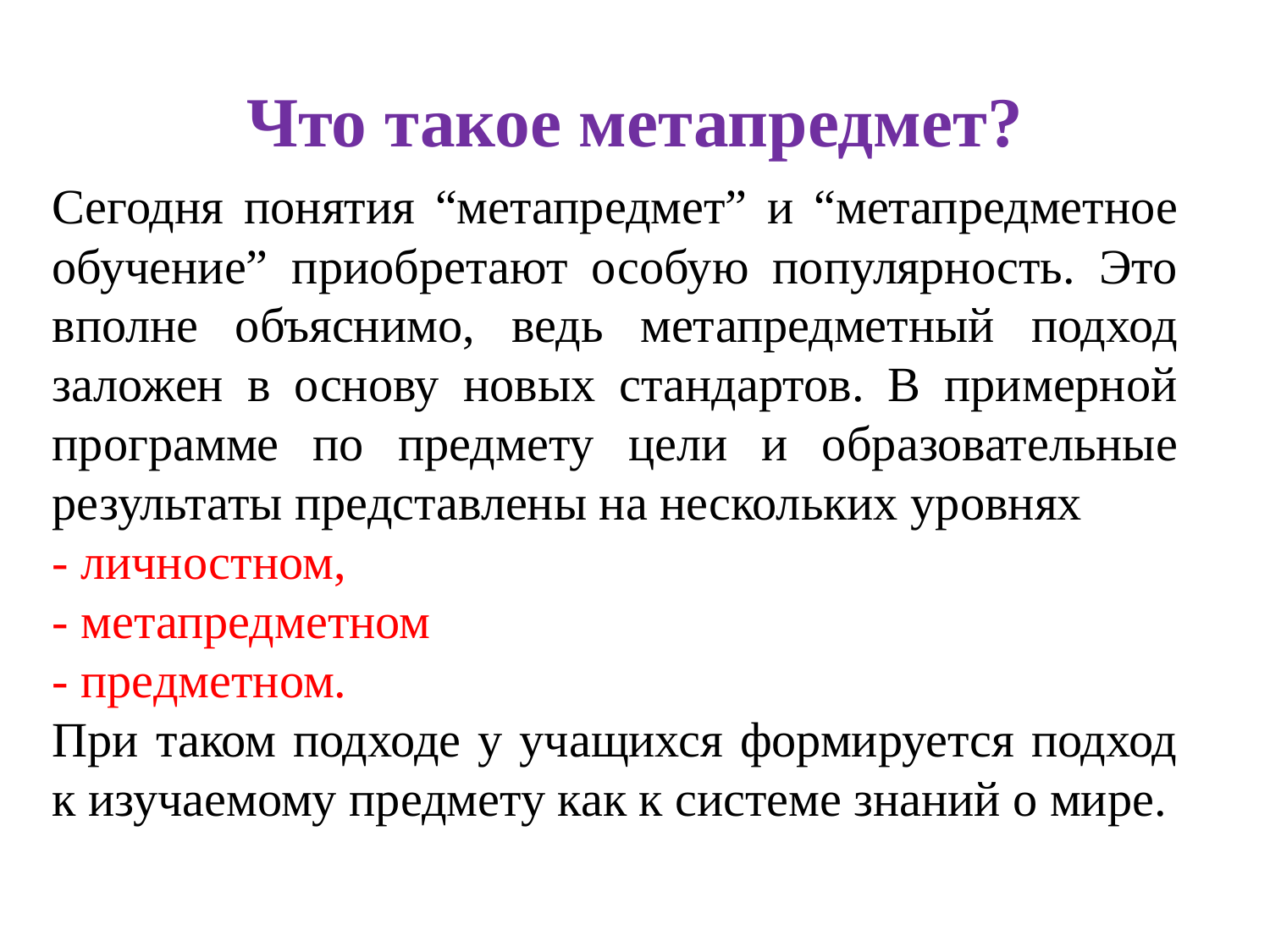

# Что такое метапредмет?
Сегодня понятия “метапредмет” и “метапредметное обучение” приобретают особую популярность. Это вполне объяснимо, ведь метапредметный подход заложен в основу новых стандартов. В примерной программе по предмету цели и образовательные результаты представлены на нескольких уровнях
- личностном,
- метапредметном
- предметном.
При таком подходе у учащихся формируется подход к изучаемому предмету как к системе знаний о мире.